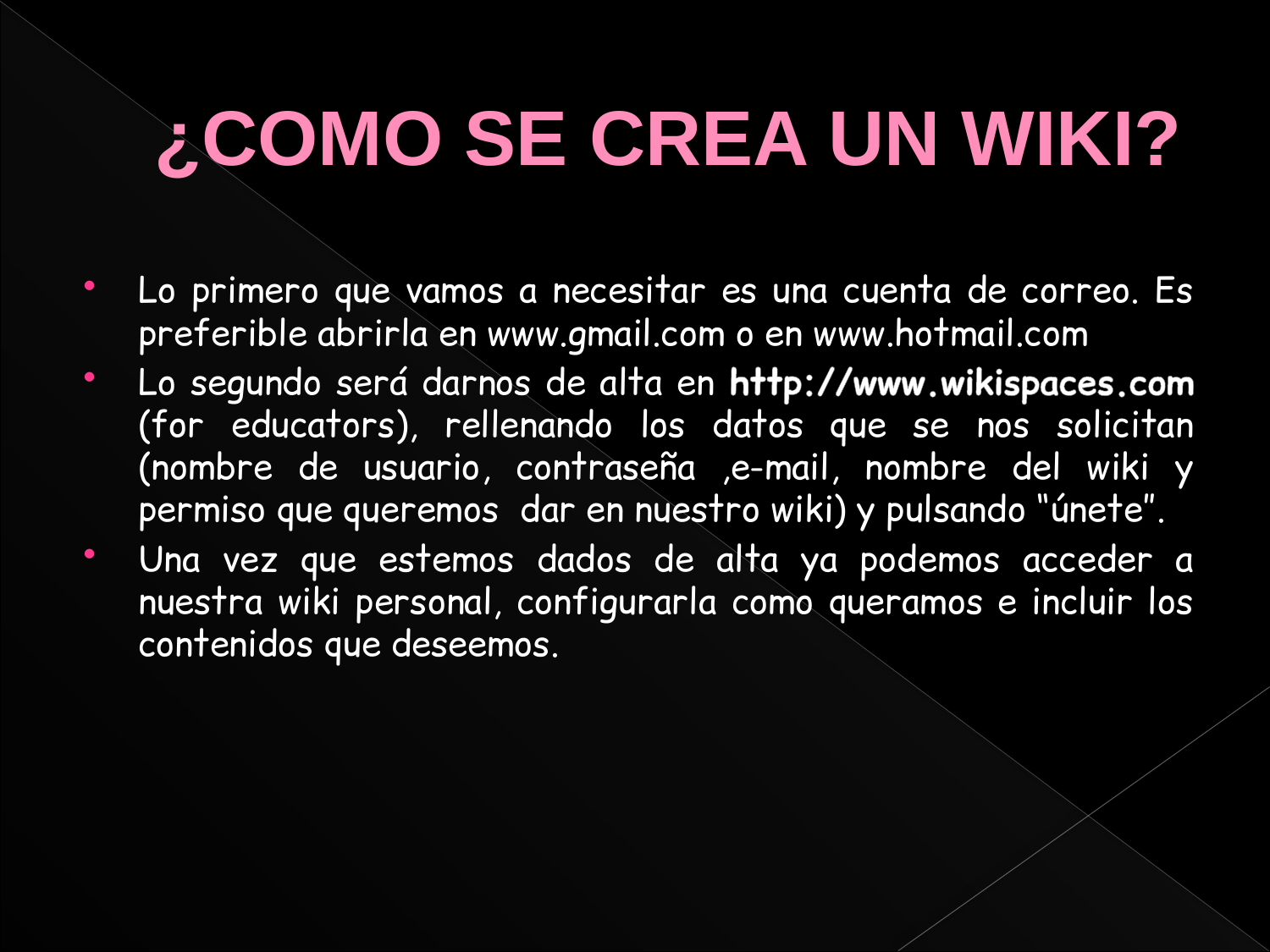

# ¿COMO SE CREA UN WIKI?
Lo primero que vamos a necesitar es una cuenta de correo. Es preferible abrirla en www.gmail.com o en www.hotmail.com
Lo segundo será darnos de alta en http://www.wikispaces.com (for educators), rellenando los datos que se nos solicitan (nombre de usuario, contraseña ,e-mail, nombre del wiki y permiso que queremos  dar en nuestro wiki) y pulsando “únete”.
Una vez que estemos dados de alta ya podemos acceder a nuestra wiki personal, configurarla como queramos e incluir los contenidos que deseemos.